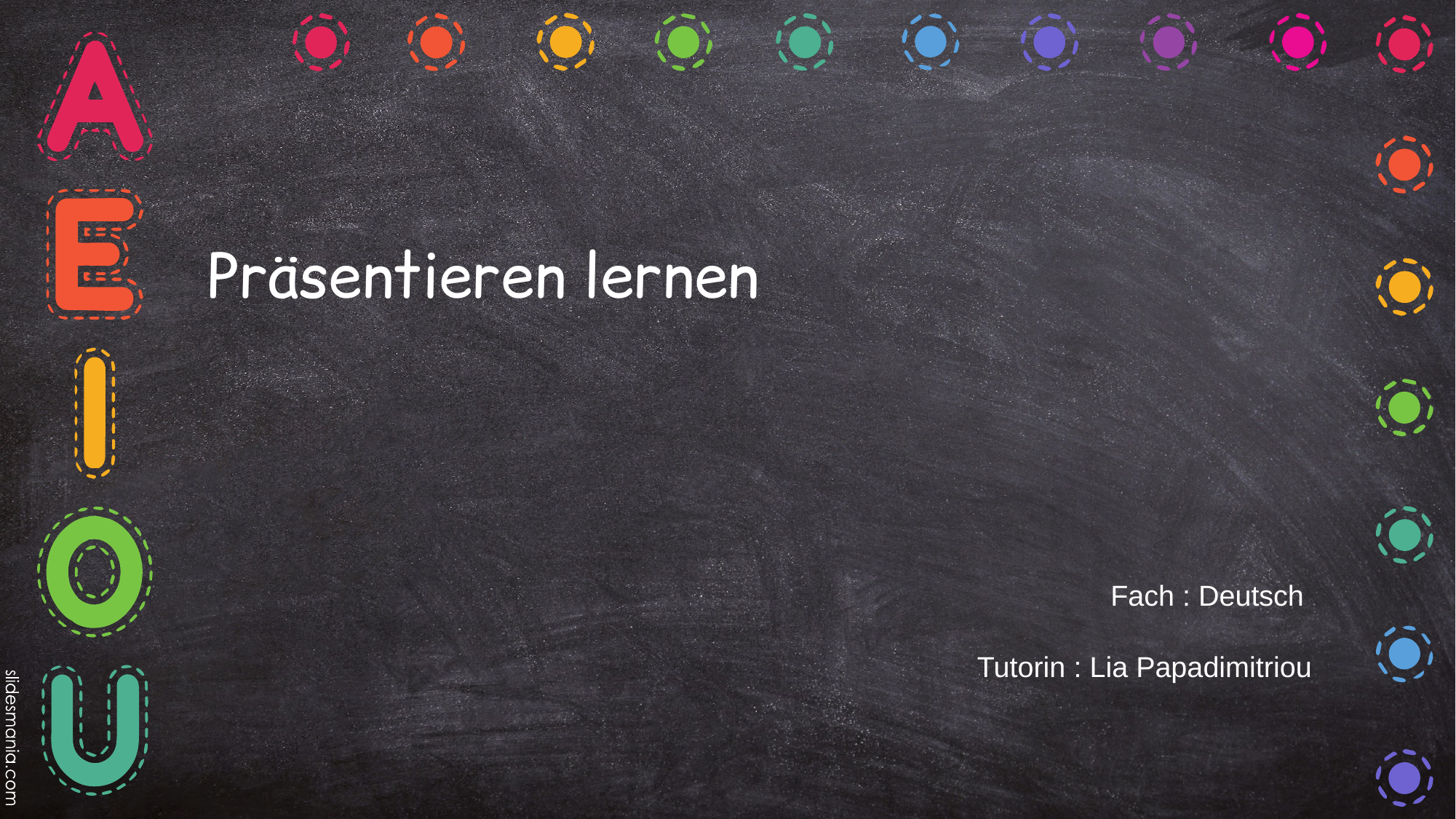

# Präsentieren lernen
Fach : Deutsch
Tutorin : Lia Papadimitriou